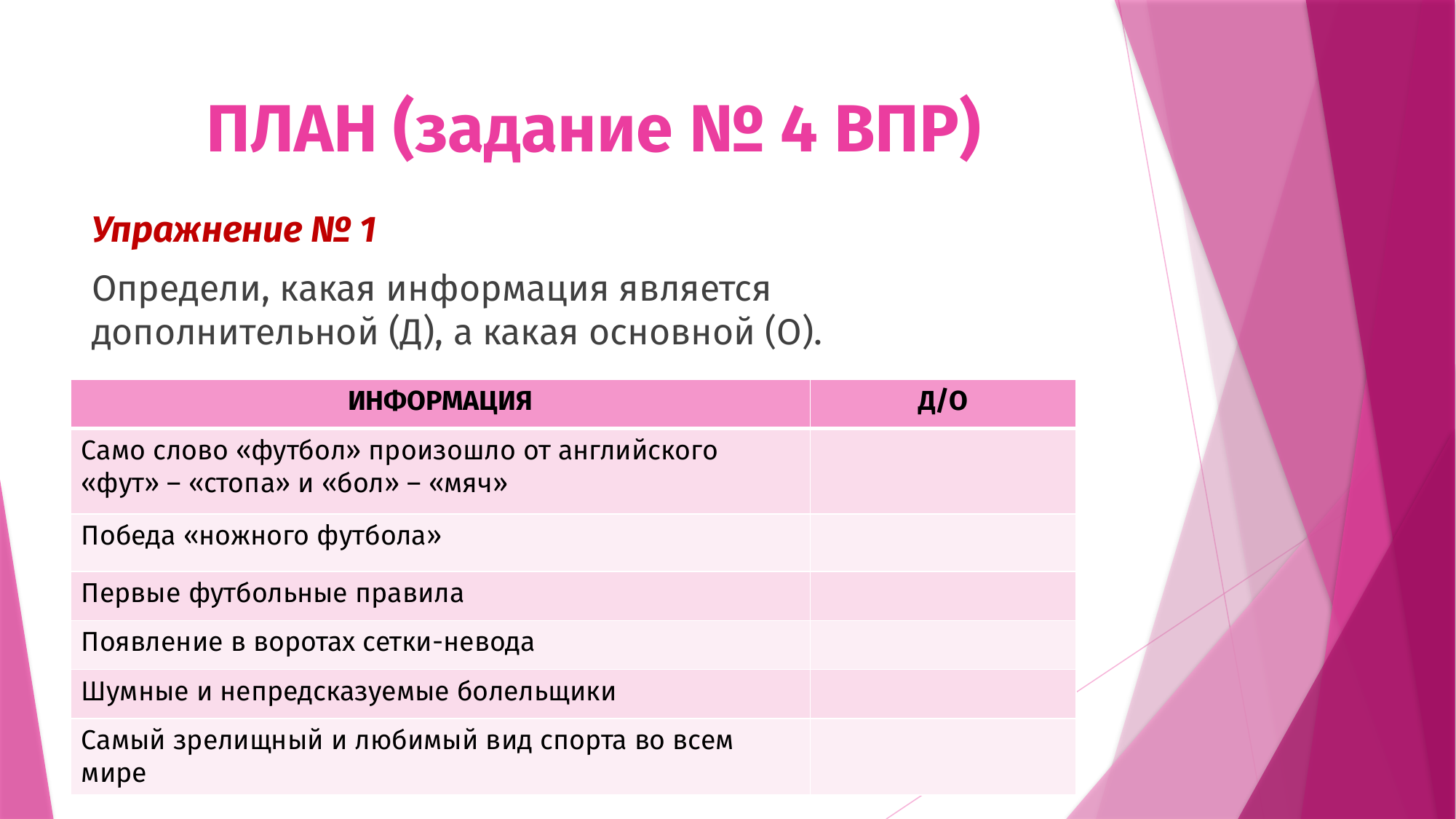

# ПЛАН (задание № 4 ВПР)
Упражнение № 1
Определи, какая информация является дополнительной (Д), а какая основной (О).
| ИНФОРМАЦИЯ | Д/О |
| --- | --- |
| Само слово «футбол» произошло от английского «фут» – «стопа» и «бол» – «мяч» |  |
| Победа «ножного футбола» |  |
| Первые футбольные правила |  |
| Появление в воротах сетки-невода |  |
| Шумные и непредсказуемые болельщики |  |
| Самый зрелищный и любимый вид спорта во всем мире |  |